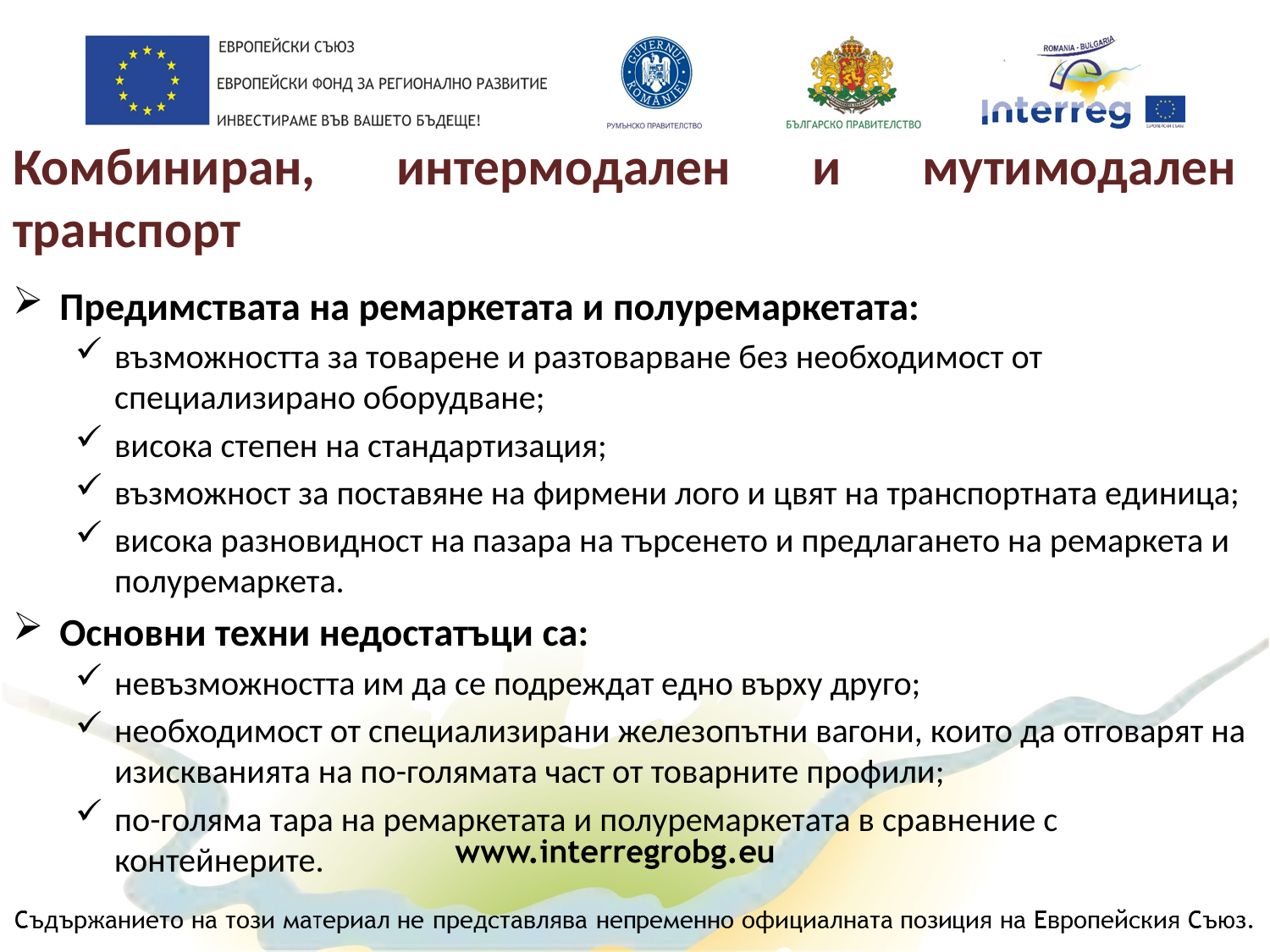

# Комбиниран, интермодален и мутимодален транспорт
Предимствата на ремаркетата и полуремаркетата:
възможността за товарене и разтоварване без необходимост от специализирано оборудване;
висока степен на стандартизация;
възможност за поставяне на фирмени лого и цвят на транспортната единица;
висока разновидност на пазара на търсенето и предлагането на ремаркета и полуремаркета.
Основни техни недостатъци са:
невъзможността им да се подреждат едно върху друго;
необходимост от специализирани железопътни вагони, които да отговарят на изискванията на по-голямата част от товарните профили;
по-голяма тара на ремаркетата и полуремаркетата в сравнение с контейнерите.